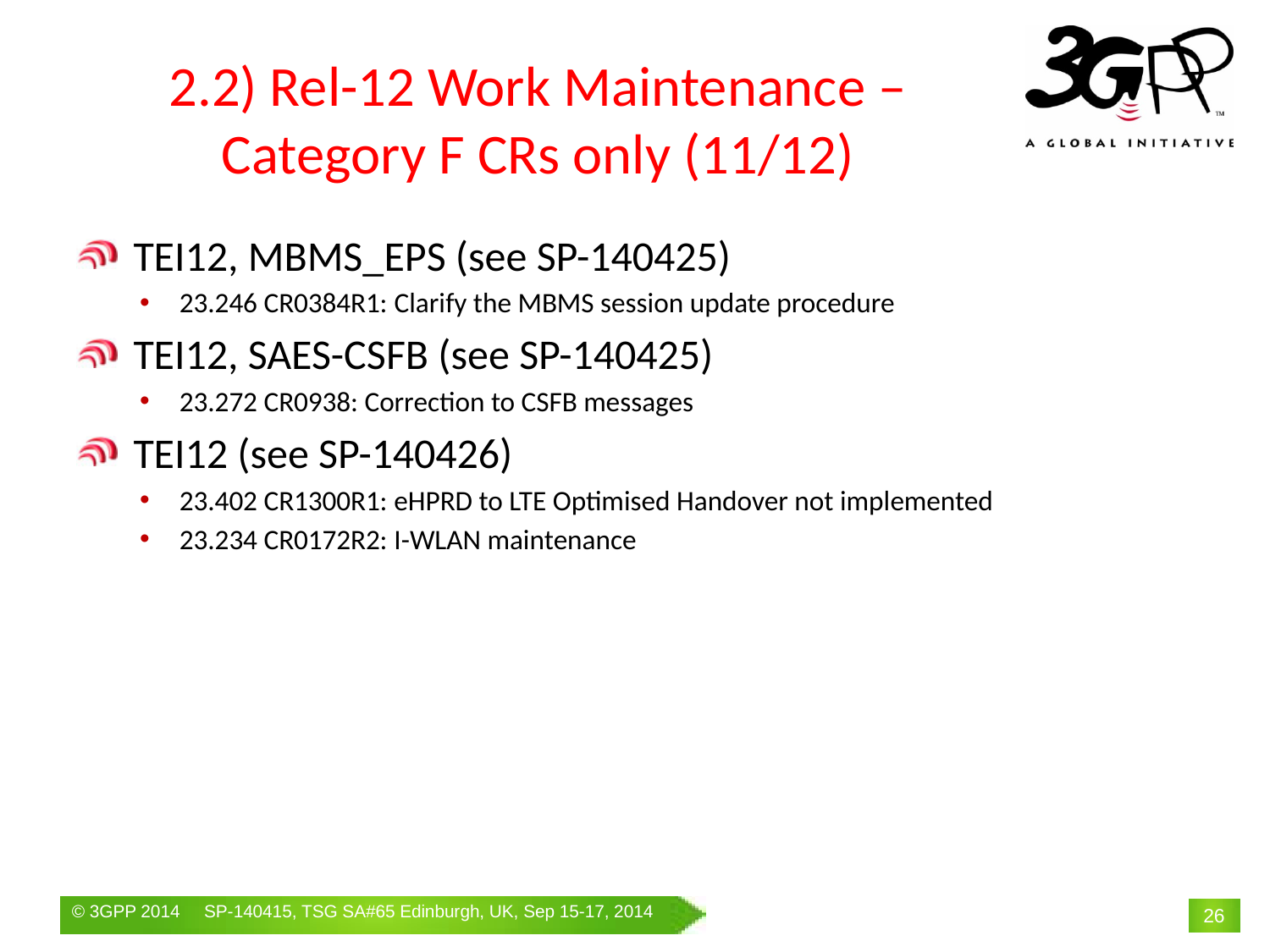

# 2.2) Rel-12 Work Maintenance – Category F CRs only (11/12)
 TEI12, MBMS_EPS (see SP-140425)
23.246 CR0384R1: Clarify the MBMS session update procedure
 TEI12, SAES-CSFB (see SP-140425)
23.272 CR0938: Correction to CSFB messages
 TEI12 (see SP-140426)
23.402 CR1300R1: eHPRD to LTE Optimised Handover not implemented
23.234 CR0172R2: I-WLAN maintenance